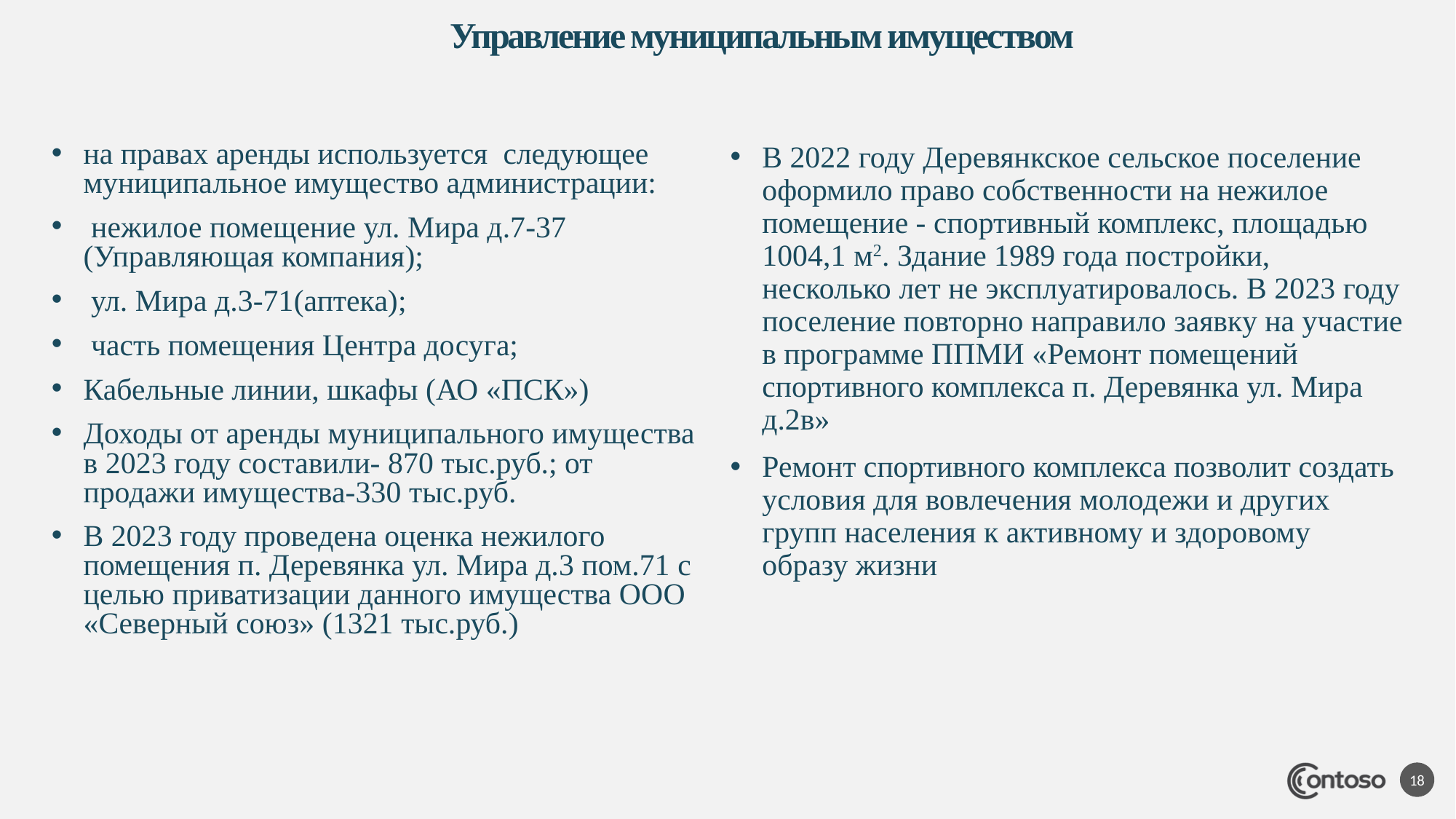

# Управление муниципальным имуществом
на правах аренды используется  следующее муниципальное имущество администрации:
 нежилое помещение ул. Мира д.7-37 (Управляющая компания);
 ул. Мира д.3-71(аптека);
 часть помещения Центра досуга;
Кабельные линии, шкафы (АО «ПСК»)
Доходы от аренды муниципального имущества в 2023 году составили- 870 тыс.руб.; от продажи имущества-330 тыс.руб.
В 2023 году проведена оценка нежилого помещения п. Деревянка ул. Мира д.3 пом.71 с целью приватизации данного имущества ООО «Северный союз» (1321 тыс.руб.)
В 2022 году Деревянкское сельское поселение оформило право собственности на нежилое помещение - спортивный комплекс, площадью 1004,1 м2. Здание 1989 года постройки, несколько лет не эксплуатировалось. В 2023 году поселение повторно направило заявку на участие в программе ППМИ «Ремонт помещений спортивного комплекса п. Деревянка ул. Мира д.2в»
Ремонт спортивного комплекса позволит создать условия для вовлечения молодежи и других групп населения к активному и здоровому образу жизни
18